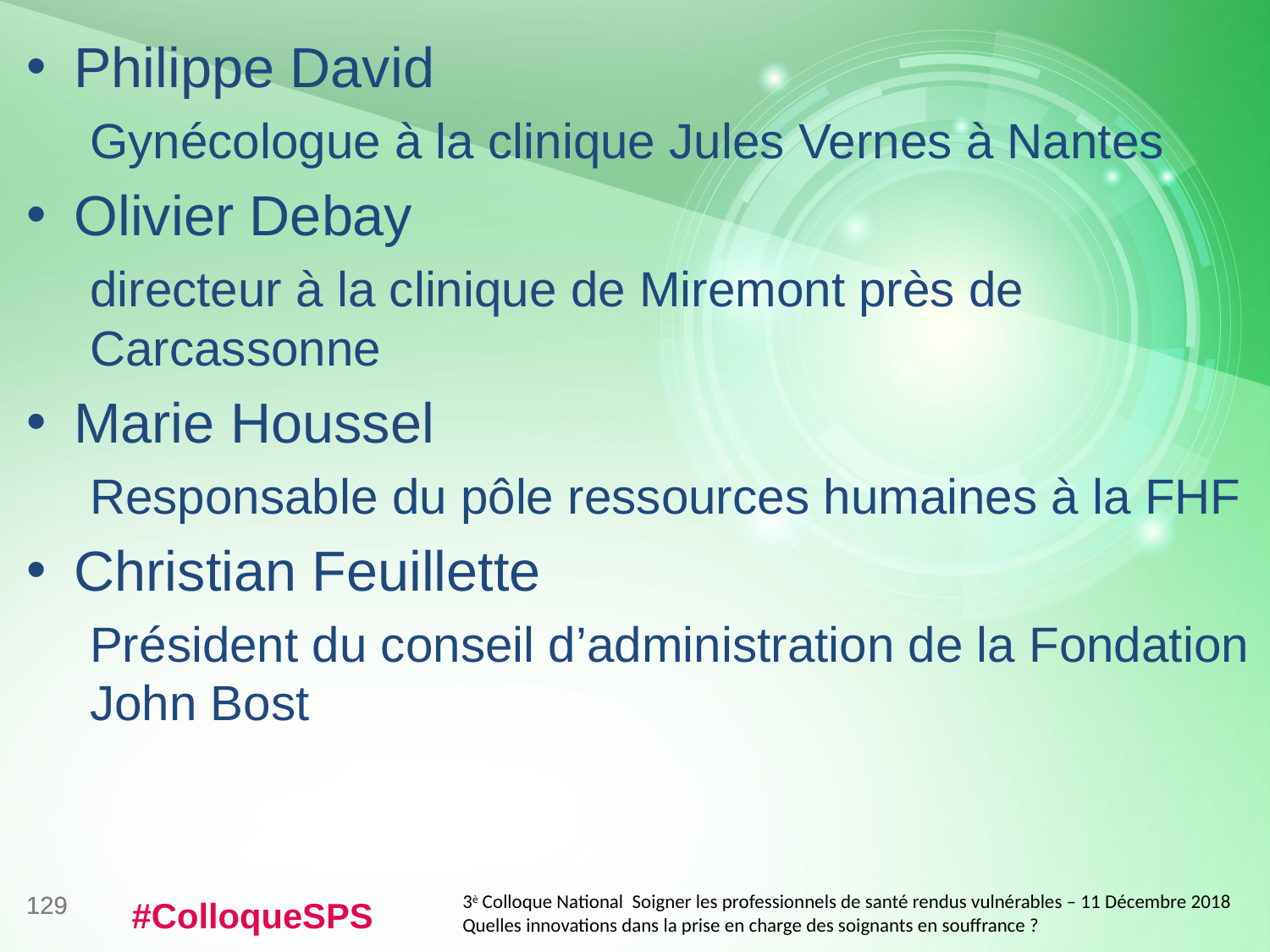

Philippe David
Gynécologue à la clinique Jules Vernes à Nantes
Olivier Debay
directeur à la clinique de Miremont près de Carcassonne
Marie Houssel
Responsable du pôle ressources humaines à la FHF
Christian Feuillette
Président du conseil d’administration de la Fondation John Bost

3è Colloque National  Soigner les professionnels de santé rendus vulnérables – 11 Décembre 2018
Quelles innovations dans la prise en charge des soignants en souffrance ?
129
129
#ColloqueSPS